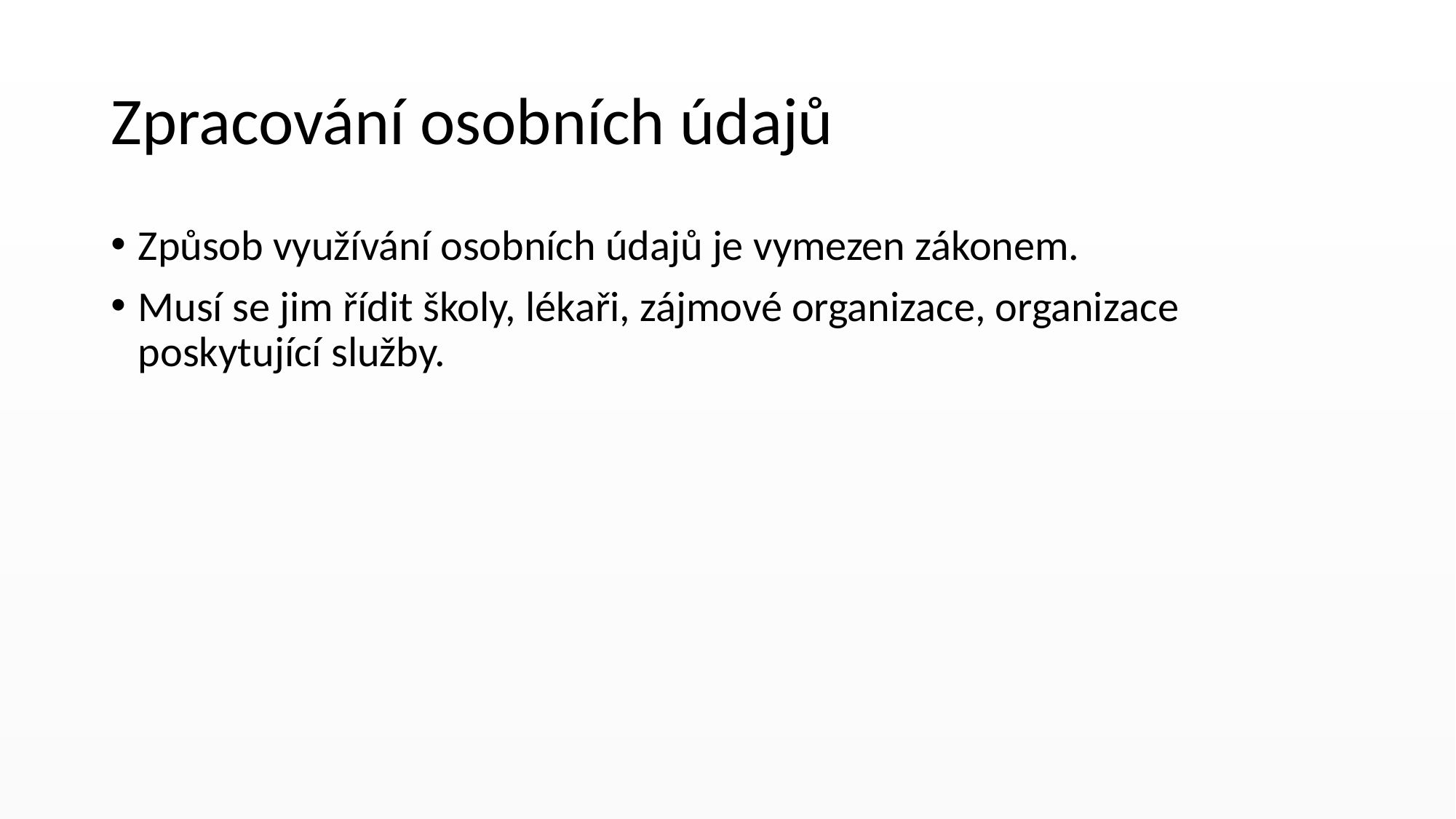

# Zpracování osobních údajů
Způsob využívání osobních údajů je vymezen zákonem.
Musí se jim řídit školy, lékaři, zájmové organizace, organizace poskytující služby.